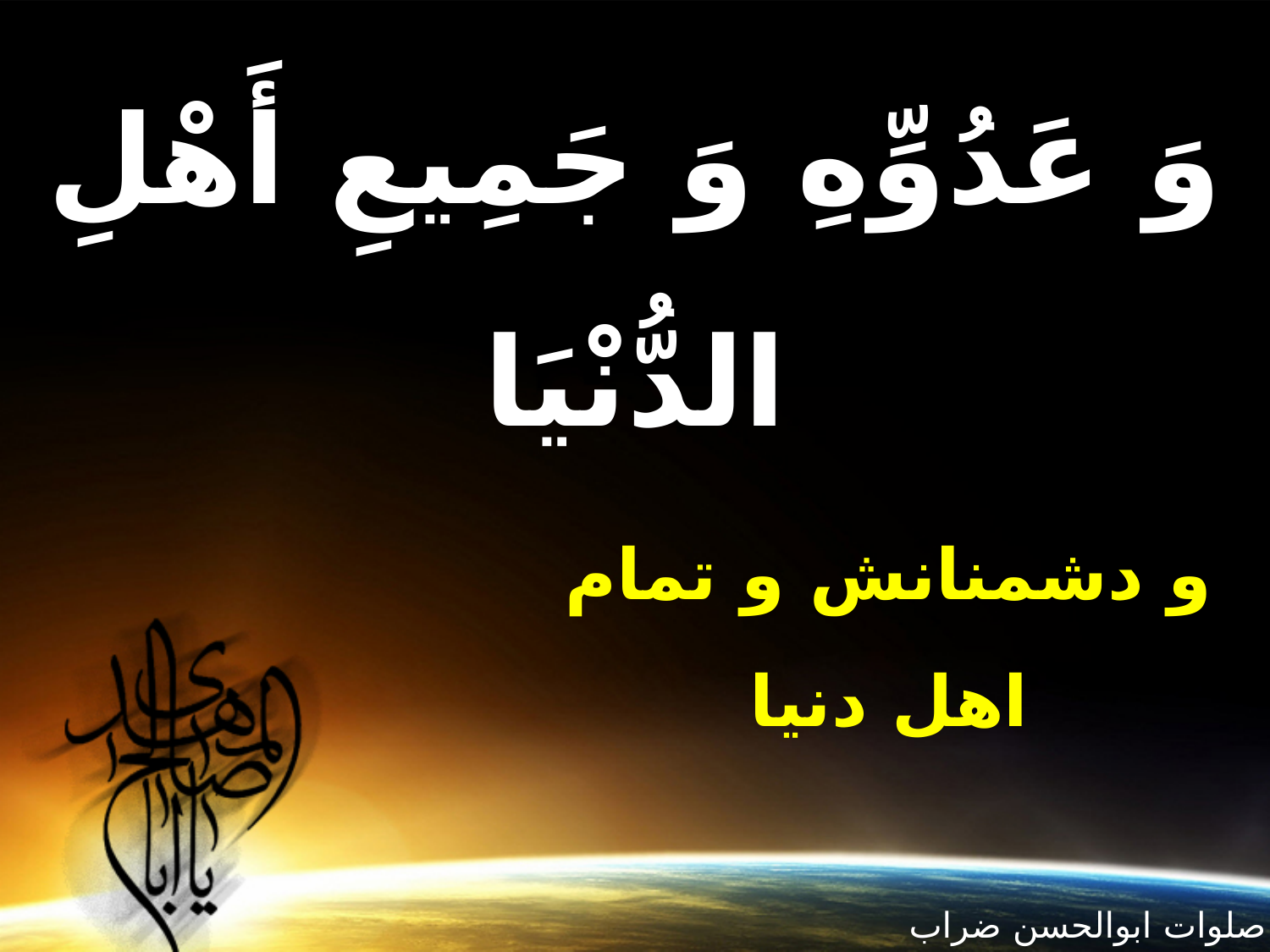

وَ عَدُوِّهِ‏ وَ جَمِيعِ أَهْلِ الدُّنْيَا
و دشمنانش و تمام اهل دنيا